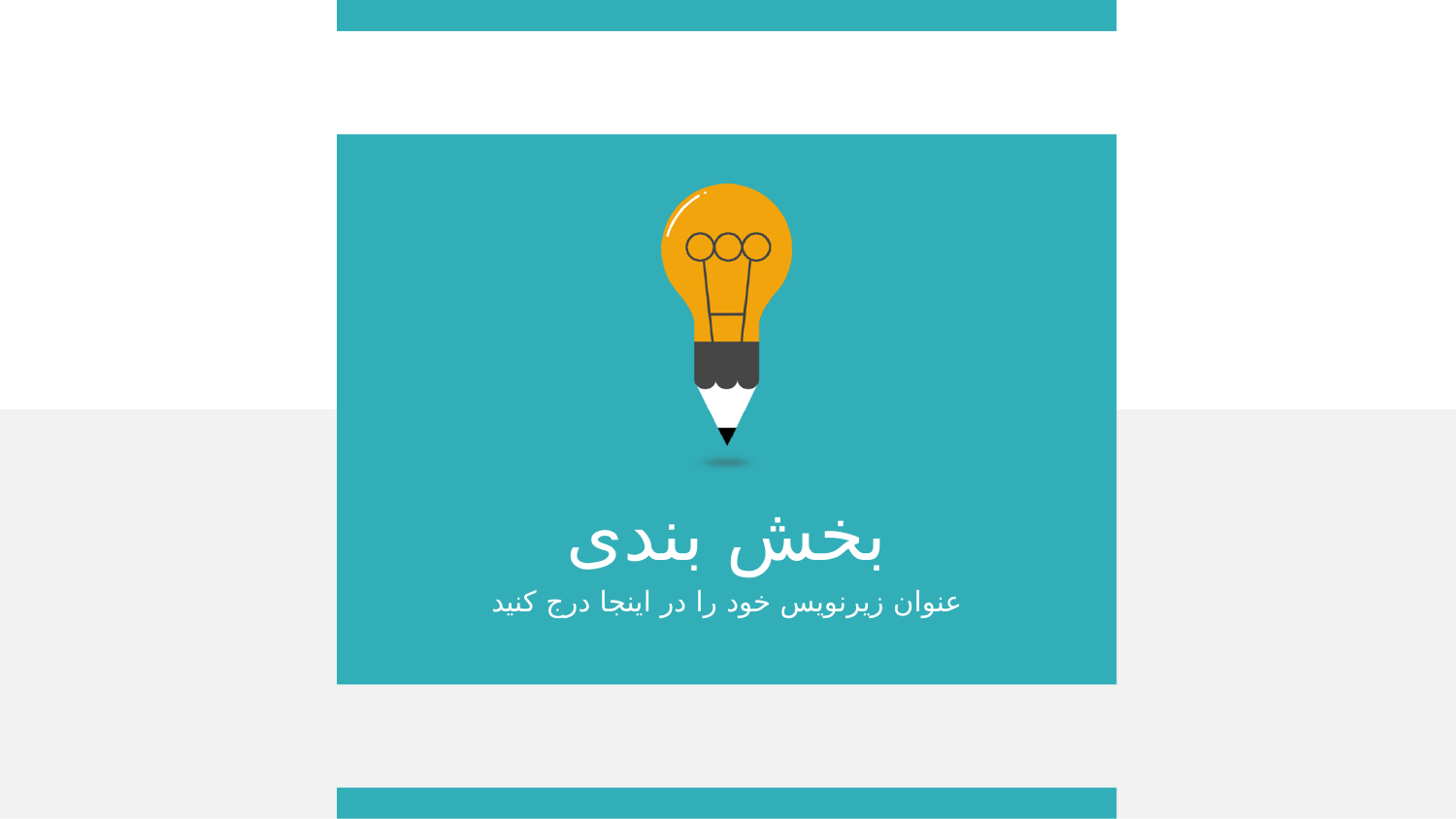

بخش بندی
عنوان زیرنویس خود را در اینجا درج کنید